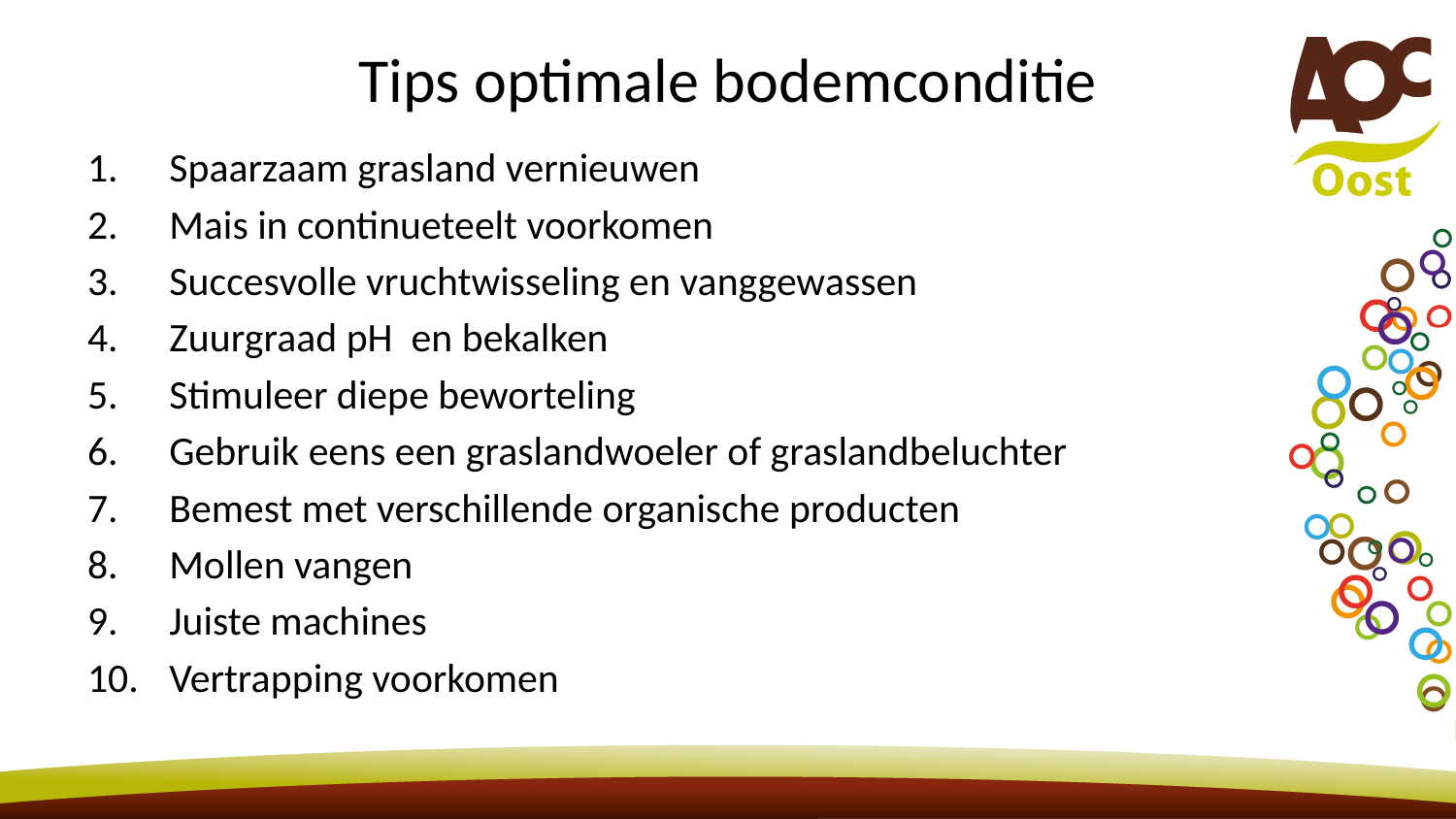

# Tips optimale bodemconditie
Spaarzaam grasland vernieuwen
Mais in continueteelt voorkomen
Succesvolle vruchtwisseling en vanggewassen
Zuurgraad pH  en bekalken
Stimuleer diepe beworteling
Gebruik eens een graslandwoeler of graslandbeluchter
Bemest met verschillende organische producten
Mollen vangen
Juiste machines
Vertrapping voorkomen